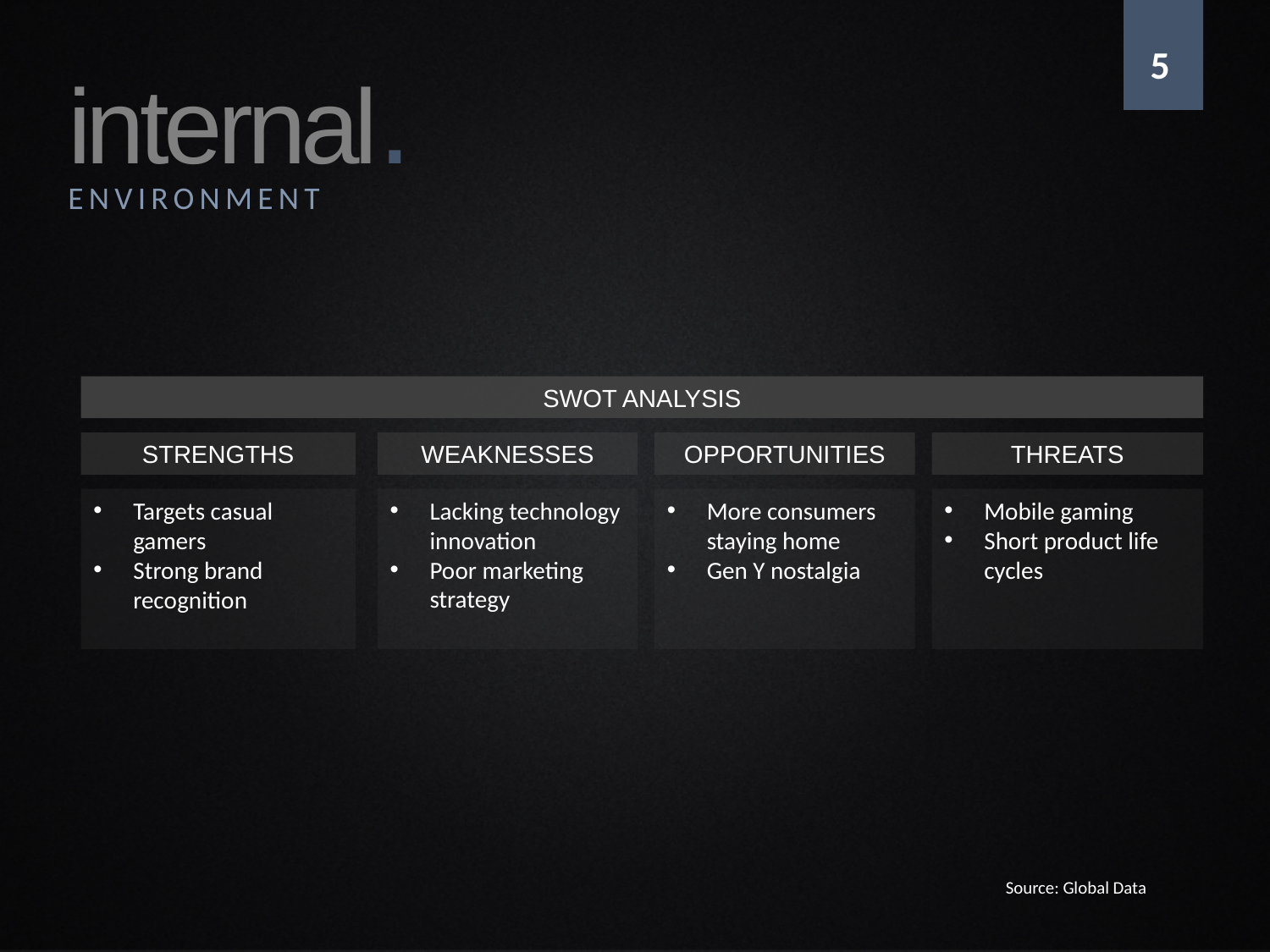

internal.
5
ENVIRONMENT
SWOT ANALYSIS
STRENGTHS
WEAKNESSES
OPPORTUNITIES
THREATS
Mobile gaming
Short product life cycles

More consumers staying home
Gen Y nostalgia

Lacking technology innovation
Poor marketing strategy

Targets casual gamers
Strong brand recognition

Source: Global Data